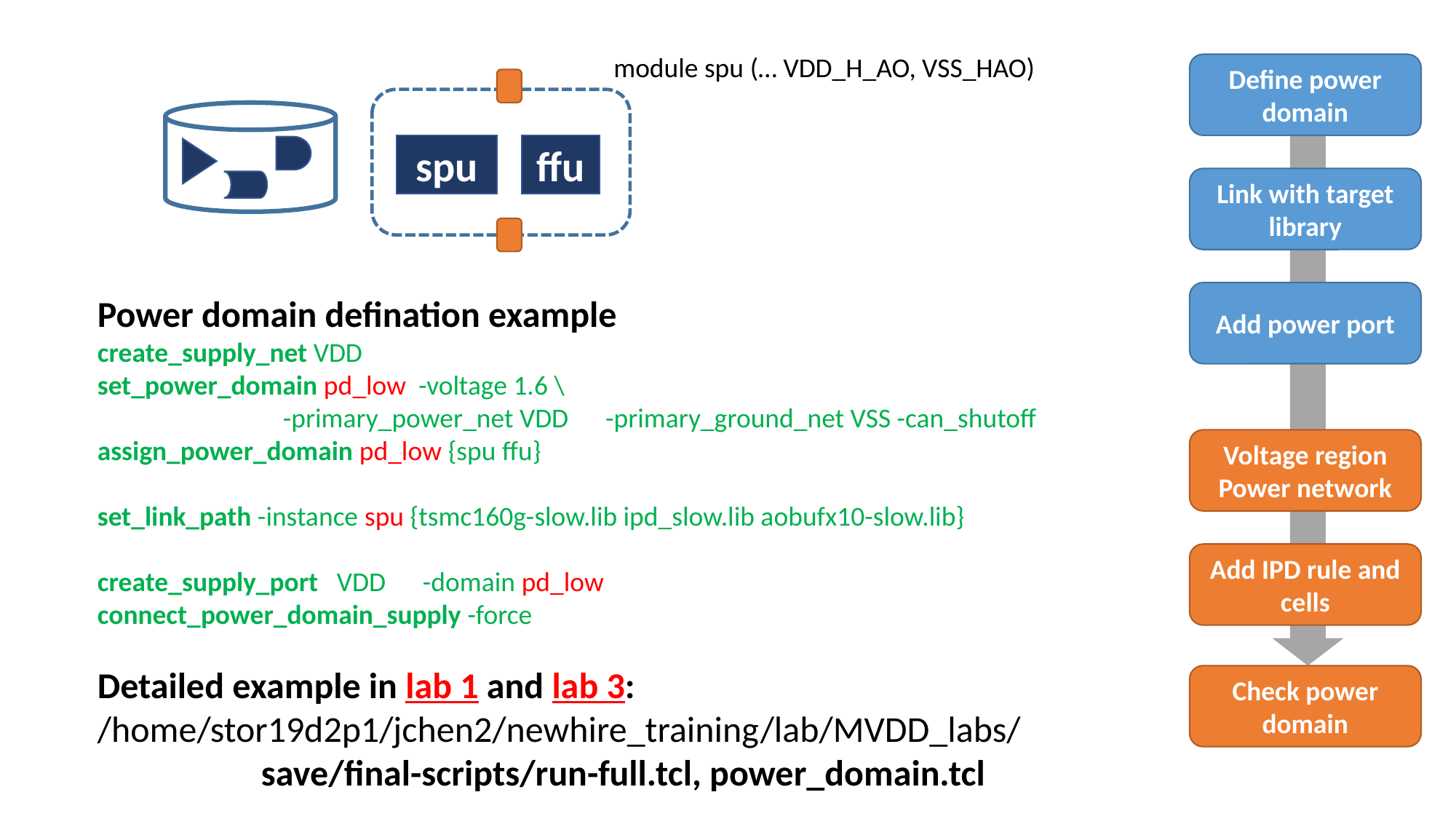

module spu (… VDD_H_AO, VSS_HAO)
Define power domain

spu
ffu

Link with target library

Add power port
Power domain defination example
create_supply_net VDD
set_power_domain pd_low  -voltage 1.6 \
                              -primary_power_net VDD      -primary_ground_net VSS -can_shutoff
assign_power_domain pd_low {spu ffu}

set_link_path -instance spu {tsmc160g-slow.lib ipd_slow.lib aobufx10-slow.lib}

create_supply_port   VDD      -domain pd_low
connect_power_domain_supply -force

Detailed example in lab 1 and lab 3:
/home/stor19d2p1/jchen2/newhire_training/lab/MVDD_labs/
	save/final-scripts/run-full.tcl, power_domain.tcl
Voltage region
Power network
Add IPD rule and cells
Check power domain